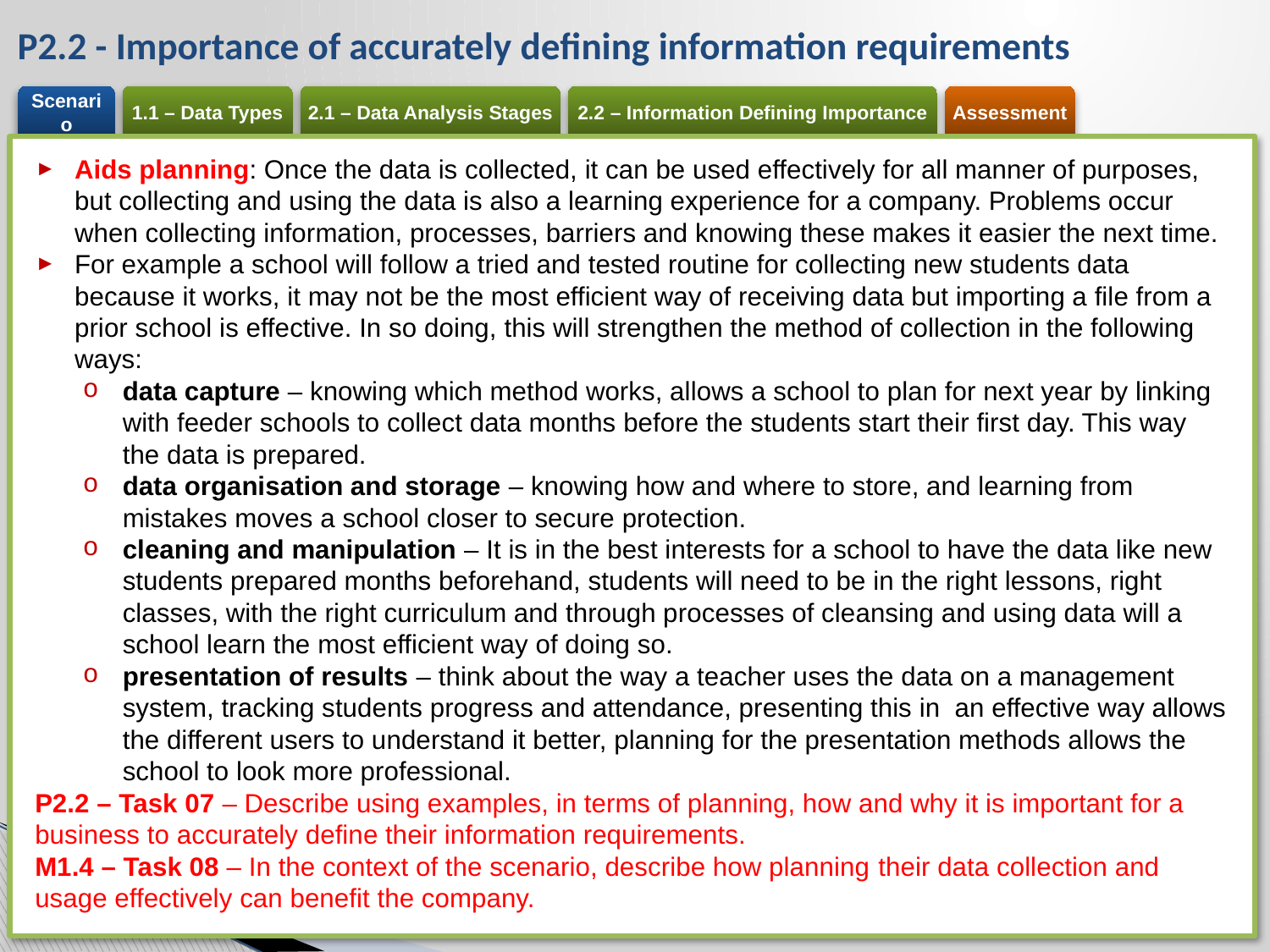

# P2.2 - Importance of accurately defining information requirements
Aids planning: Once the data is collected, it can be used effectively for all manner of purposes, but collecting and using the data is also a learning experience for a company. Problems occur when collecting information, processes, barriers and knowing these makes it easier the next time.
For example a school will follow a tried and tested routine for collecting new students data because it works, it may not be the most efficient way of receiving data but importing a file from a prior school is effective. In so doing, this will strengthen the method of collection in the following ways:
data capture – knowing which method works, allows a school to plan for next year by linking with feeder schools to collect data months before the students start their first day. This way the data is prepared.
data organisation and storage – knowing how and where to store, and learning from mistakes moves a school closer to secure protection.
cleaning and manipulation – It is in the best interests for a school to have the data like new students prepared months beforehand, students will need to be in the right lessons, right classes, with the right curriculum and through processes of cleansing and using data will a school learn the most efficient way of doing so.
presentation of results – think about the way a teacher uses the data on a management system, tracking students progress and attendance, presenting this in  an effective way allows the different users to understand it better, planning for the presentation methods allows the school to look more professional.
P2.2 – Task 07 – Describe using examples, in terms of planning, how and why it is important for a business to accurately define their information requirements.
M1.4 – Task 08 – In the context of the scenario, describe how planning their data collection and usage effectively can benefit the company.